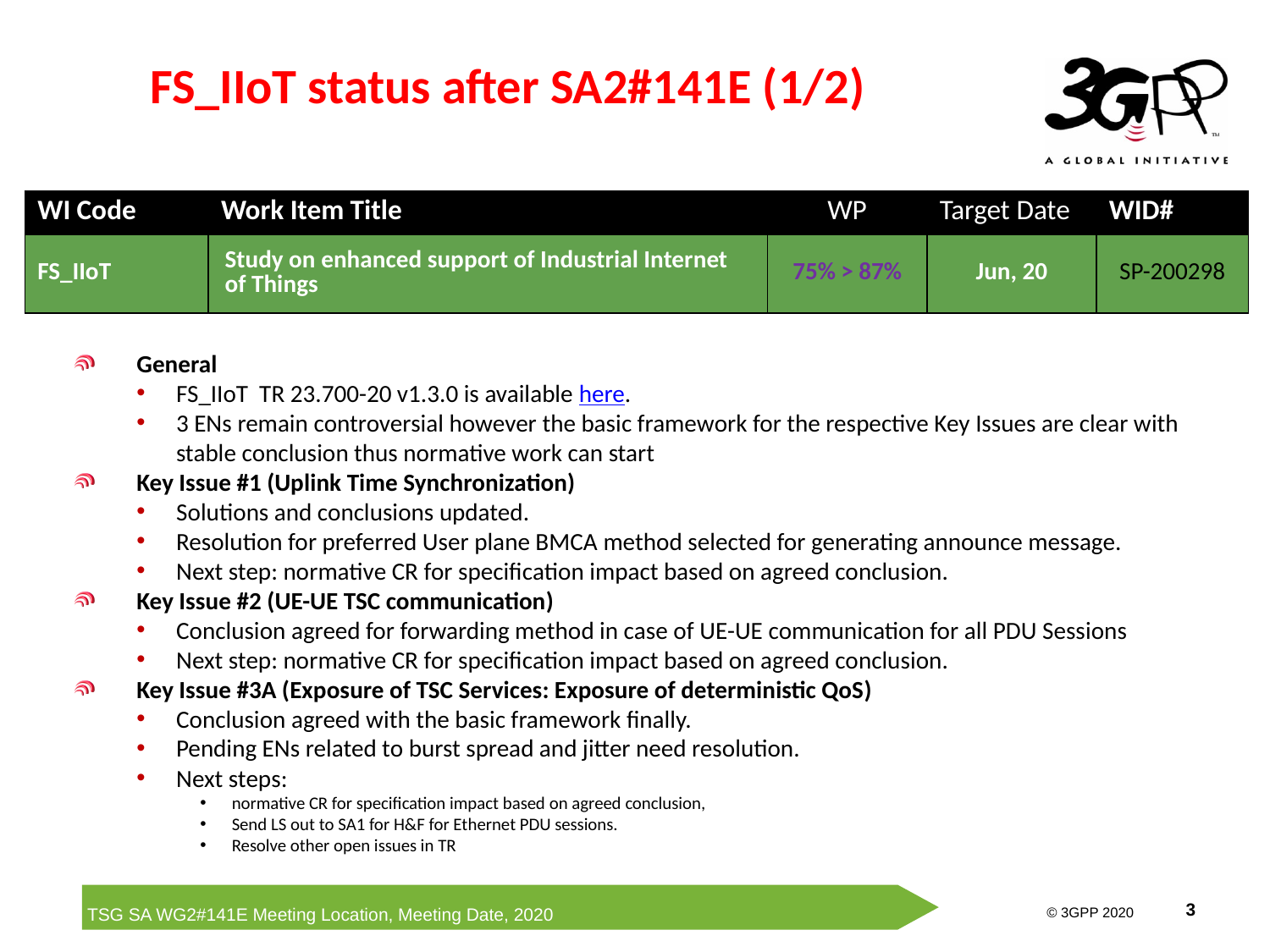

# FS_IIoT status after SA2#141E (1/2)
| WI Code | Work Item Title | WP | Target Date | WID# |
| --- | --- | --- | --- | --- |
| FS\_IIoT | Study on enhanced support of Industrial Internet of Things | 75% > 87% | Jun, 20 | SP-200298 |
General
FS_IIoT  TR 23.700-20 v1.3.0 is available here.
3 ENs remain controversial however the basic framework for the respective Key Issues are clear with stable conclusion thus normative work can start
Key Issue #1 (Uplink Time Synchronization)
Solutions and conclusions updated.
Resolution for preferred User plane BMCA method selected for generating announce message.
Next step: normative CR for specification impact based on agreed conclusion.
Key Issue #2 (UE-UE TSC communication)
Conclusion agreed for forwarding method in case of UE-UE communication for all PDU Sessions
Next step: normative CR for specification impact based on agreed conclusion.
Key Issue #3A (Exposure of TSC Services: Exposure of deterministic QoS)
Conclusion agreed with the basic framework finally.
Pending ENs related to burst spread and jitter need resolution.
Next steps:
normative CR for specification impact based on agreed conclusion,
Send LS out to SA1 for H&F for Ethernet PDU sessions.
Resolve other open issues in TR